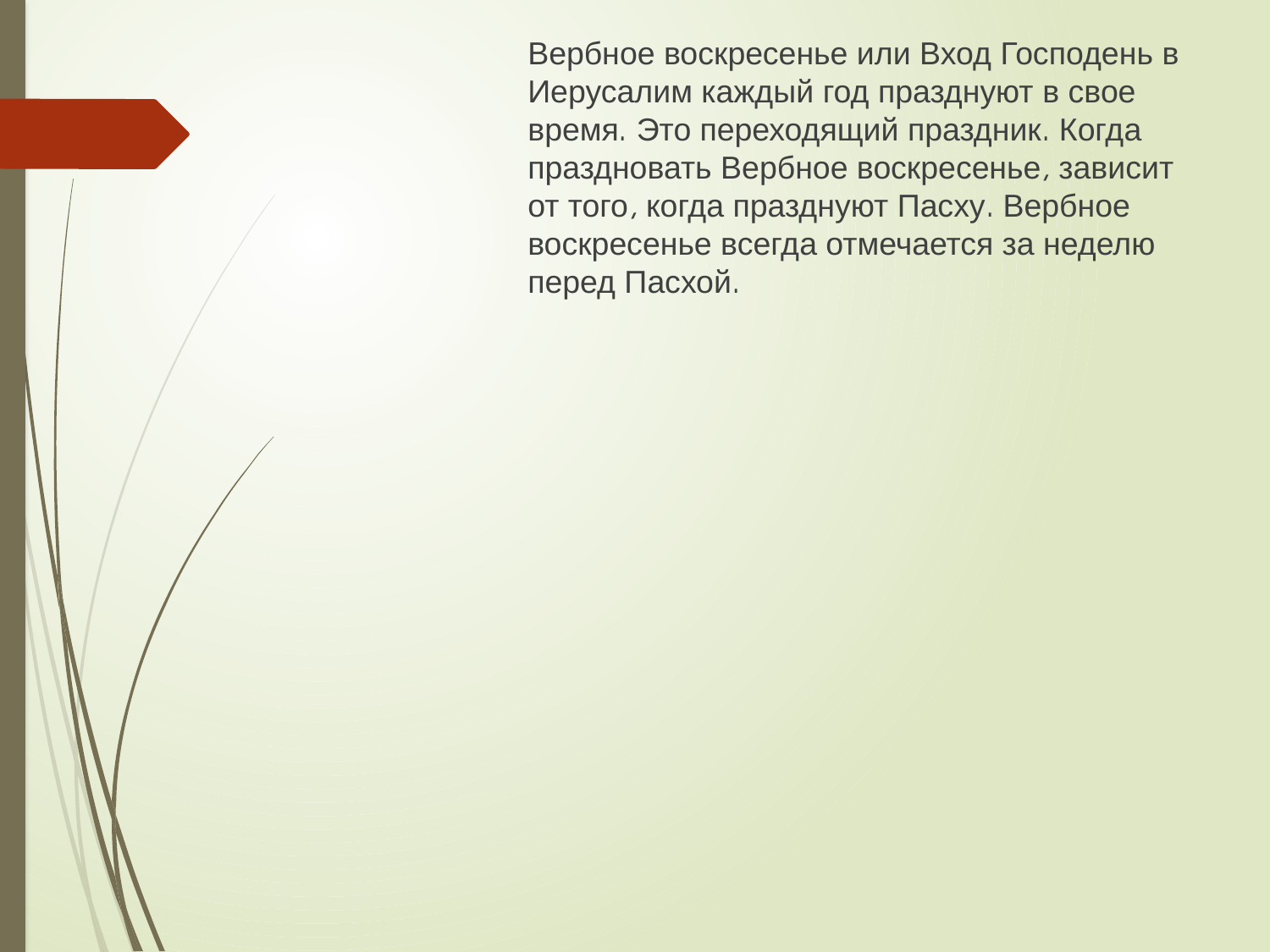

Вербное воскресенье или Вход Господень в Иерусалим каждый год празднуют в свое время. Это переходящий праздник. Когда праздновать Вербное воскресенье, зависит от того, когда празднуют Пасху. Вербное воскресенье всегда отмечается за неделю перед Пасхой.